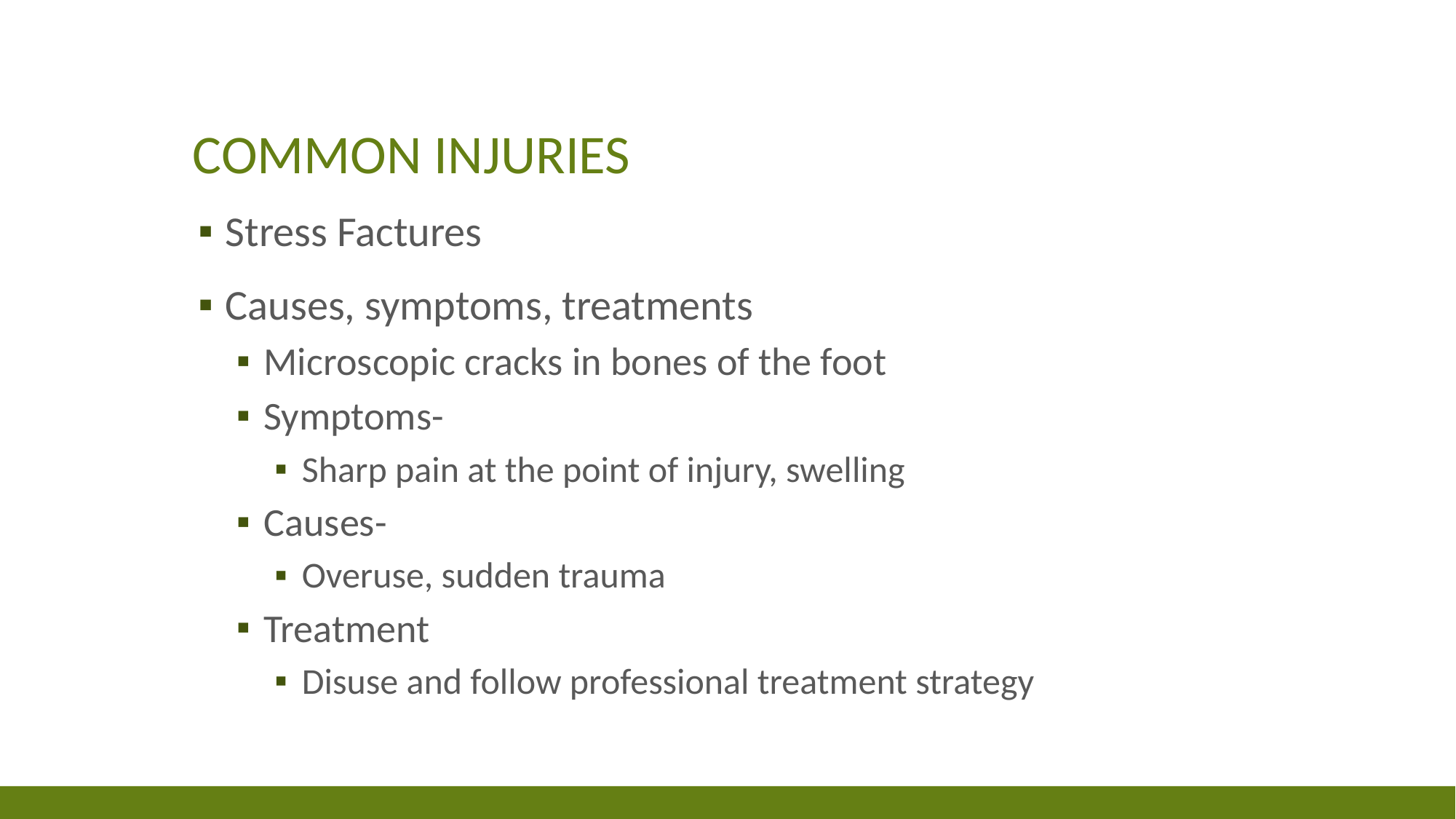

# Common Injuries
Stress Factures
Causes, symptoms, treatments
Microscopic cracks in bones of the foot
Symptoms-
Sharp pain at the point of injury, swelling
Causes-
Overuse, sudden trauma
Treatment
Disuse and follow professional treatment strategy